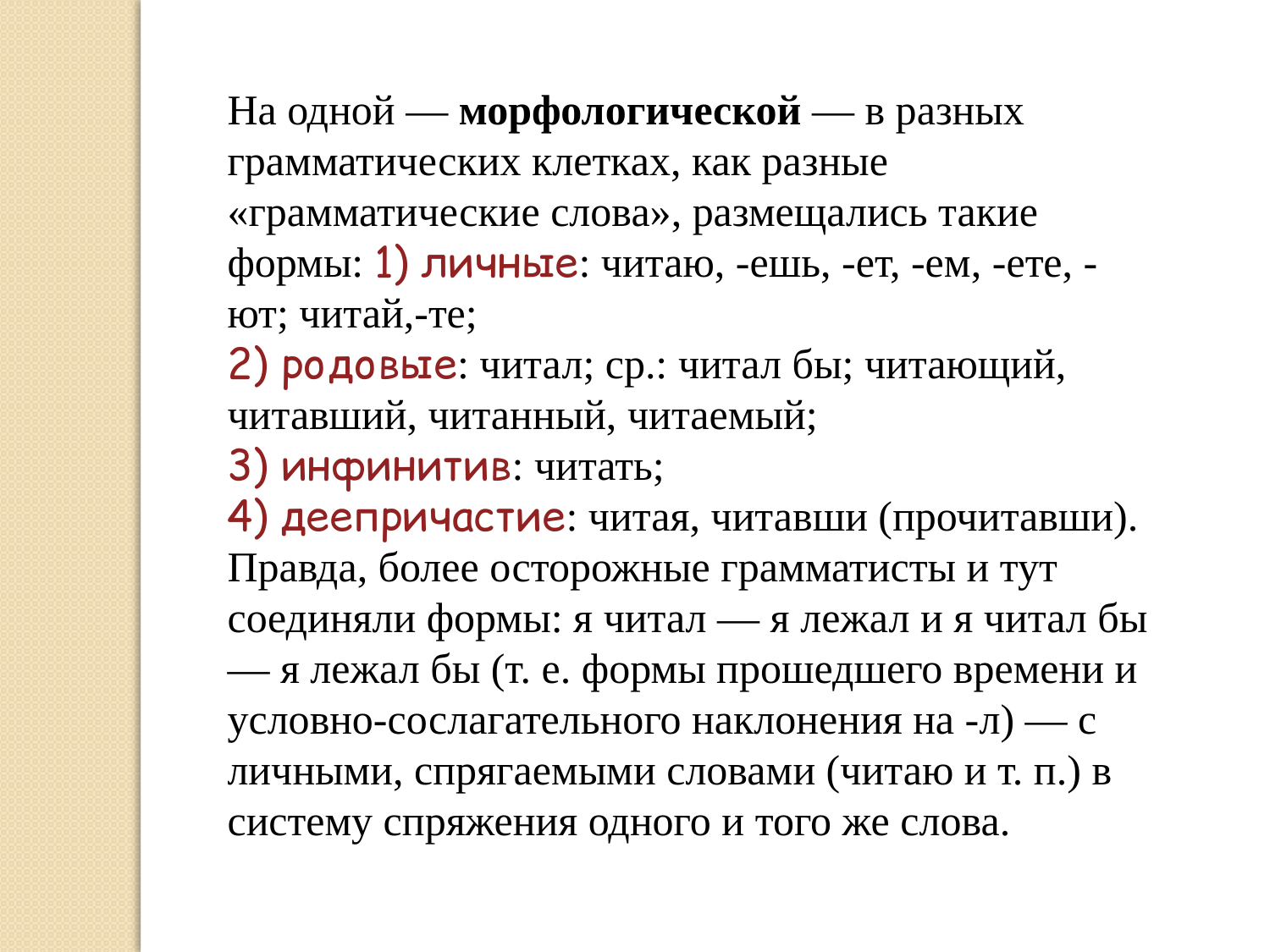

На одной — морфологической — в разных грамматических клетках, как разные «грамматические слова», размещались такие формы: 1) личные: читаю, -ешь, -ет, -ем, -ете, -ют; читай,-те;
2) родовые: читал; ср.: читал бы; читающий, читавший, читанный, читаемый;
3) инфинитив: читать;
4) деепричастие: читая, читавши (прочитавши). Правда, более осторожные грамматисты и тут соединяли формы: я читал — я лежал и я читал бы — я лежал бы (т. е. формы прошедшего времени и условно-сослагательного наклонения на -л) — с личными, спрягаемыми словами (читаю и т. п.) в систему спряжения одного и того же слова.